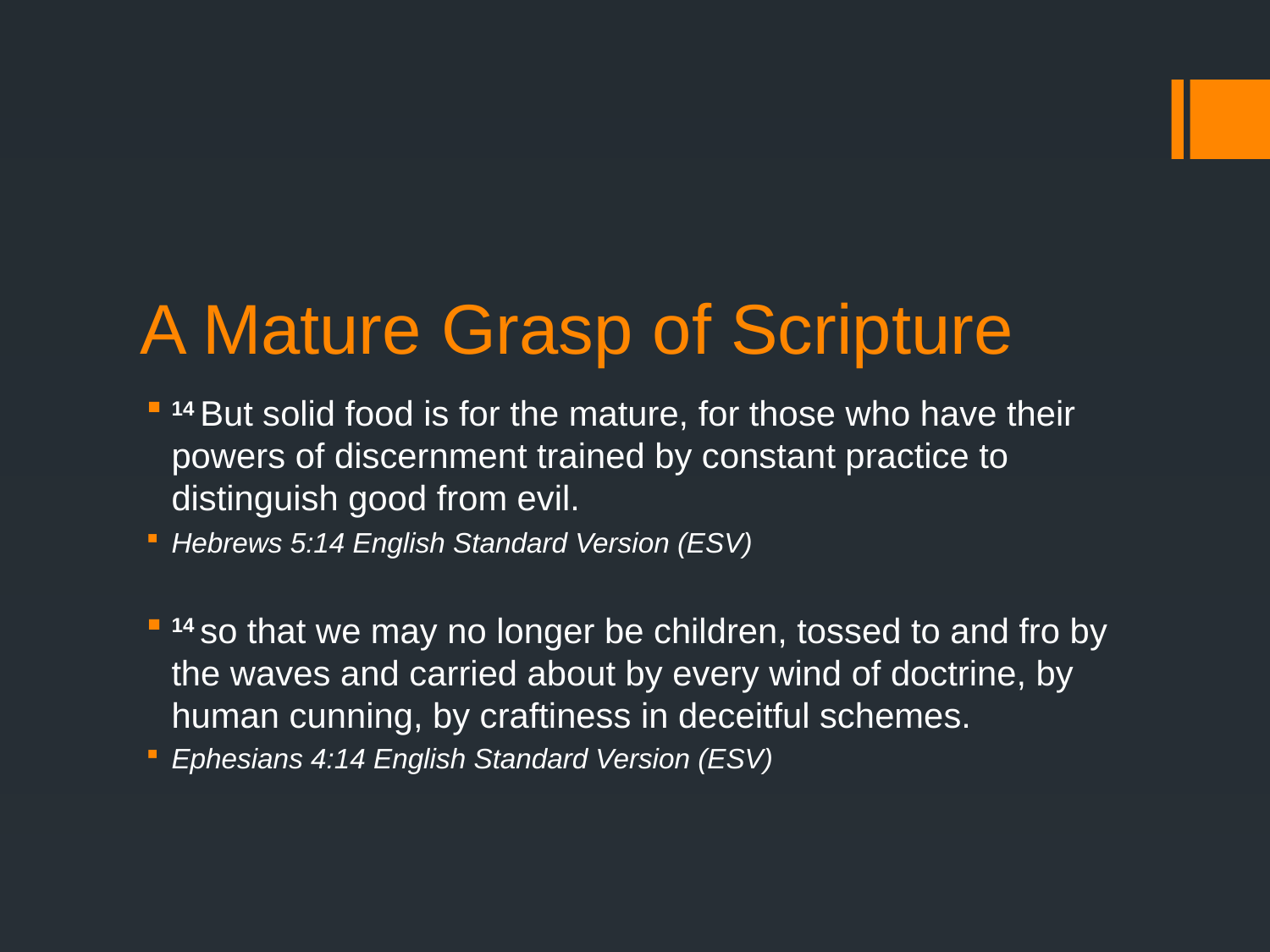

# A Mature Grasp of Scripture
14 But solid food is for the mature, for those who have their powers of discernment trained by constant practice to distinguish good from evil.
Hebrews 5:14 English Standard Version (ESV)
14 so that we may no longer be children, tossed to and fro by the waves and carried about by every wind of doctrine, by human cunning, by craftiness in deceitful schemes.
Ephesians 4:14 English Standard Version (ESV)